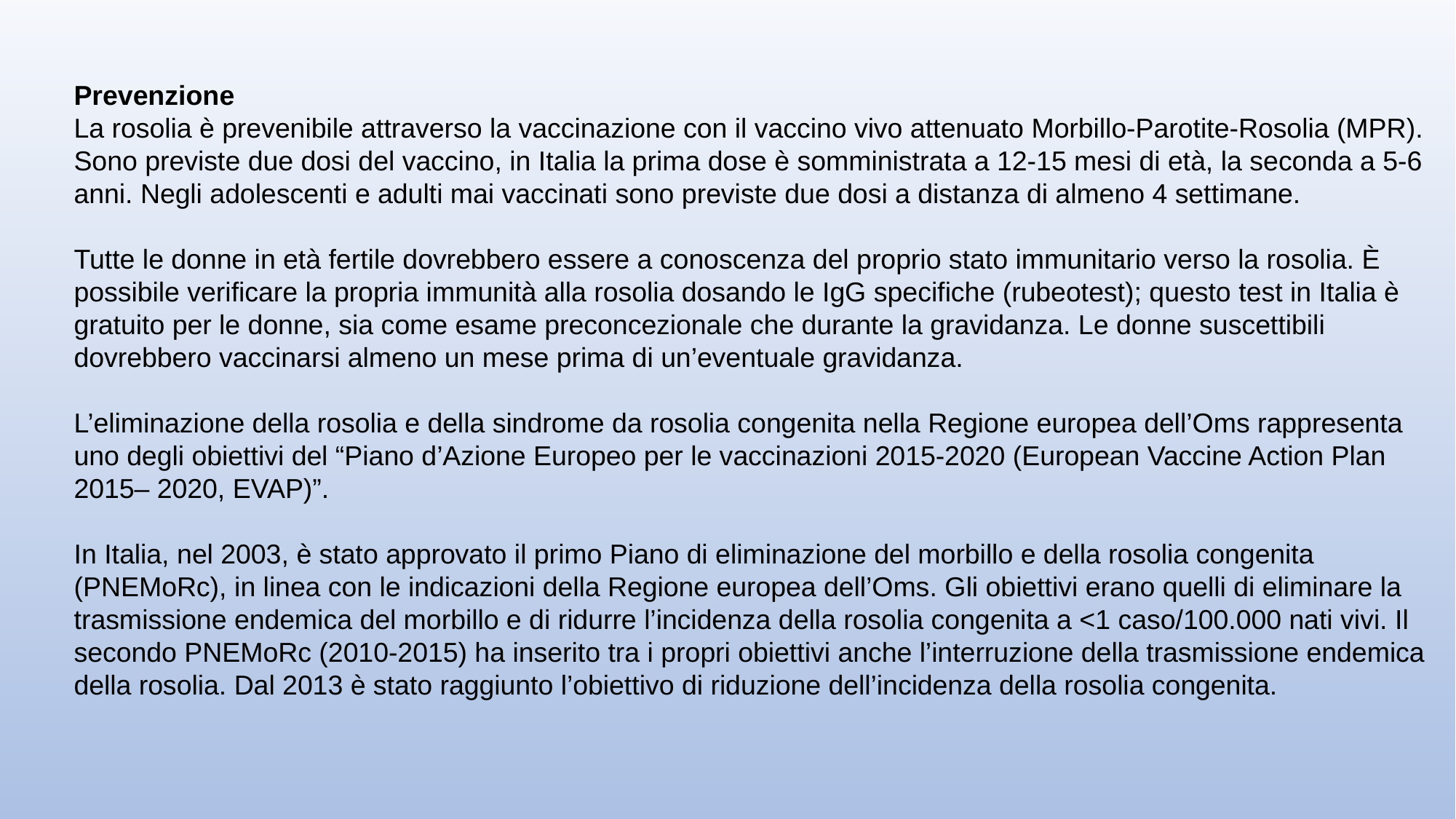

Prevenzione
La rosolia è prevenibile attraverso la vaccinazione con il vaccino vivo attenuato Morbillo-Parotite-Rosolia (MPR). Sono previste due dosi del vaccino, in Italia la prima dose è somministrata a 12-15 mesi di età, la seconda a 5-6 anni. Negli adolescenti e adulti mai vaccinati sono previste due dosi a distanza di almeno 4 settimane.

Tutte le donne in età fertile dovrebbero essere a conoscenza del proprio stato immunitario verso la rosolia. È possibile verificare la propria immunità alla rosolia dosando le IgG specifiche (rubeotest); questo test in Italia è gratuito per le donne, sia come esame preconcezionale che durante la gravidanza. Le donne suscettibili dovrebbero vaccinarsi almeno un mese prima di un’eventuale gravidanza.

L’eliminazione della rosolia e della sindrome da rosolia congenita nella Regione europea dell’Oms rappresenta uno degli obiettivi del “Piano d’Azione Europeo per le vaccinazioni 2015-2020 (European Vaccine Action Plan 2015– 2020, EVAP)”.

In Italia, nel 2003, è stato approvato il primo Piano di eliminazione del morbillo e della rosolia congenita (PNEMoRc), in linea con le indicazioni della Regione europea dell’Oms. Gli obiettivi erano quelli di eliminare la trasmissione endemica del morbillo e di ridurre l’incidenza della rosolia congenita a <1 caso/100.000 nati vivi. Il secondo PNEMoRc (2010-2015) ha inserito tra i propri obiettivi anche l’interruzione della trasmissione endemica della rosolia. Dal 2013 è stato raggiunto l’obiettivo di riduzione dell’incidenza della rosolia congenita.